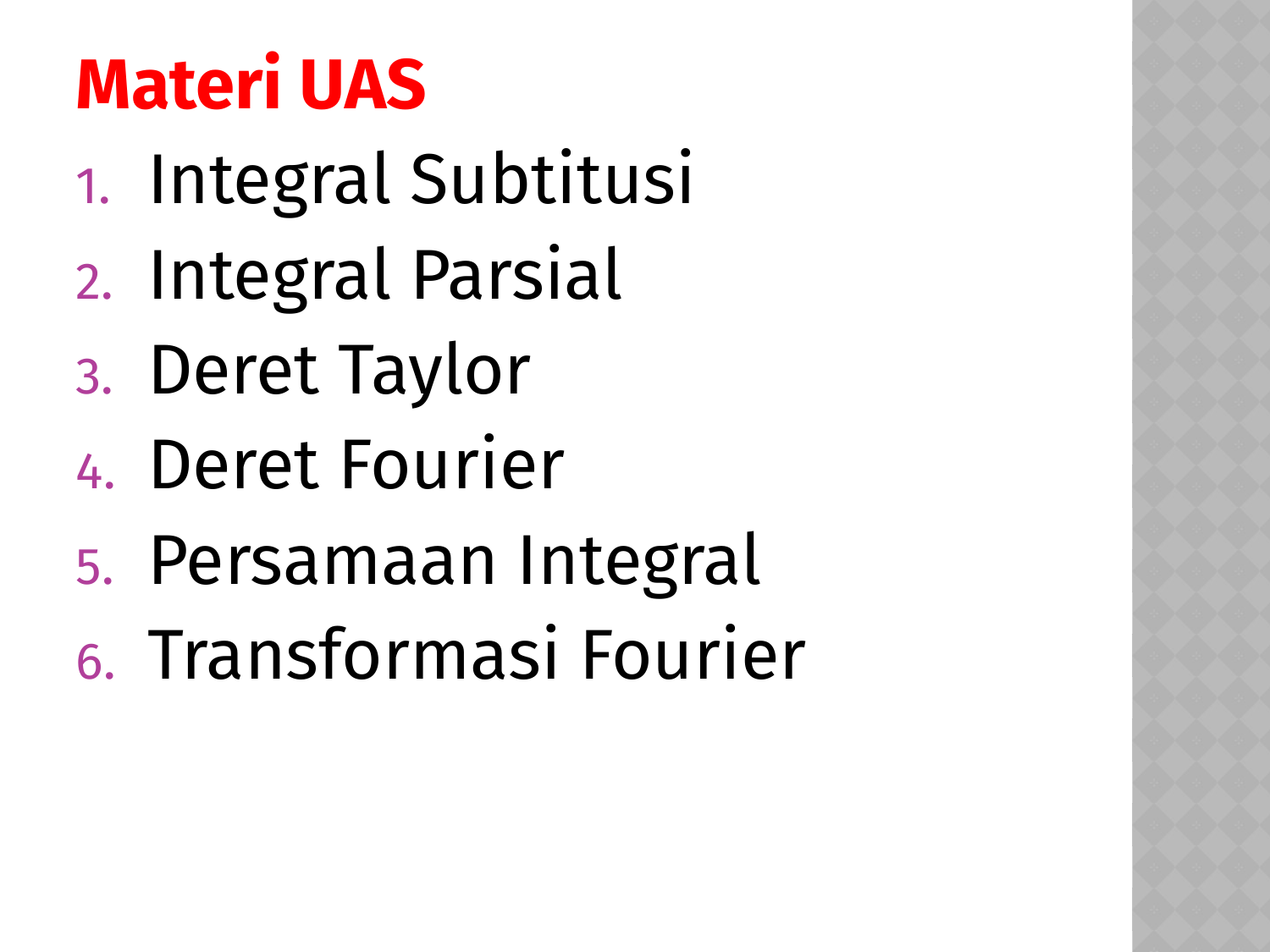

Materi UAS
Integral Subtitusi
Integral Parsial
Deret Taylor
Deret Fourier
Persamaan Integral
Transformasi Fourier